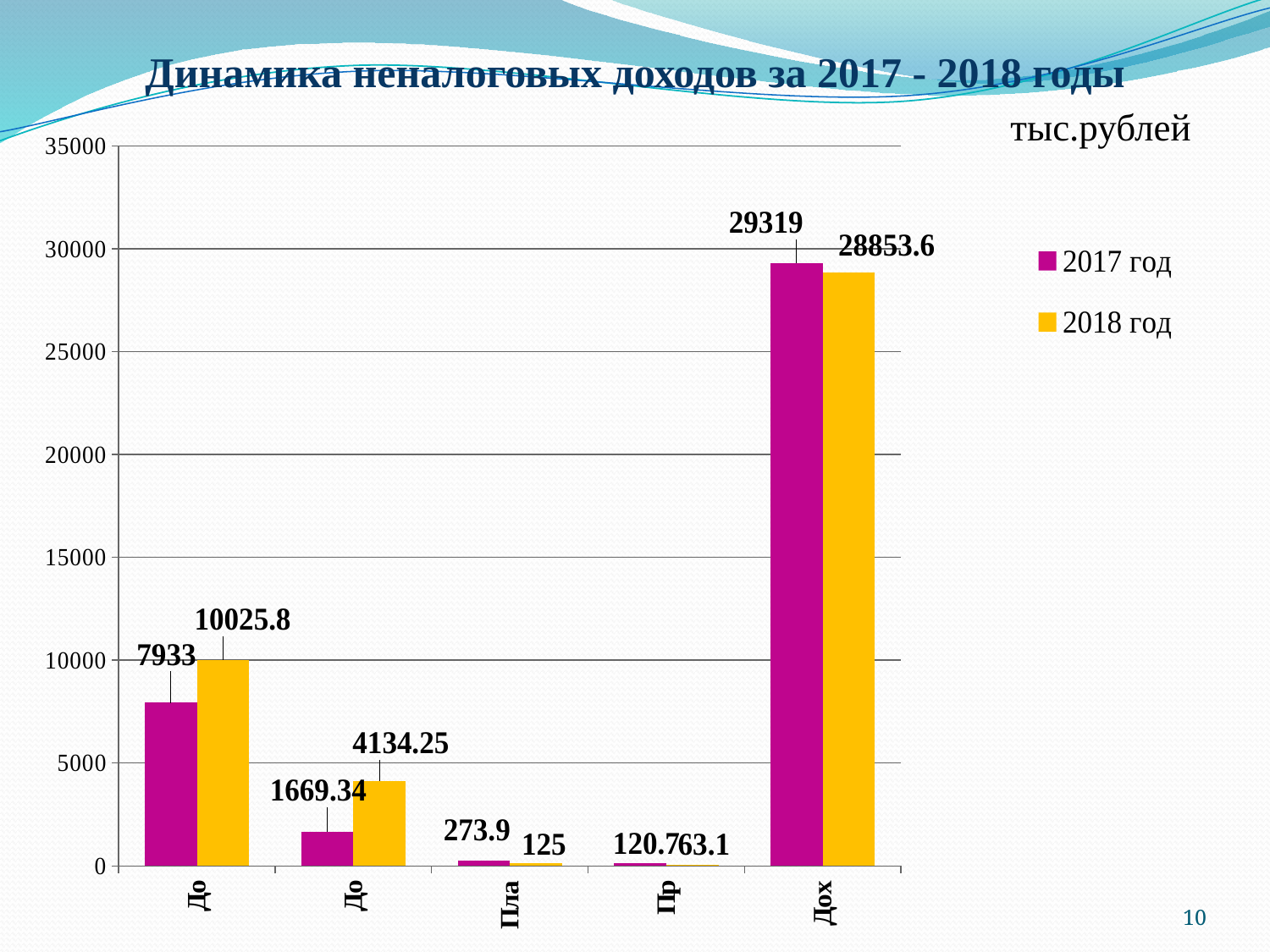

# Динамика неналоговых доходов за 2017 - 2018 годы
тыс.рублей

### Chart

| Category | 2017 год | 2018 год |
|---|---|---|
| Доходы от использования имущества | 7933.0 | 10025.8 |
| Доходы от продажи имущества и земельных участков | 1669.34 | 4134.25 |
| Плата за негативное воздействие на окружающую среду | 273.9 | 125.0 |
| Прочие неналоговые доходы | 120.7 | 63.1 |
| Доходы от оказания платных услуг (работ) и компенсации затрат государства | 29319.0 | 28853.6 |
10